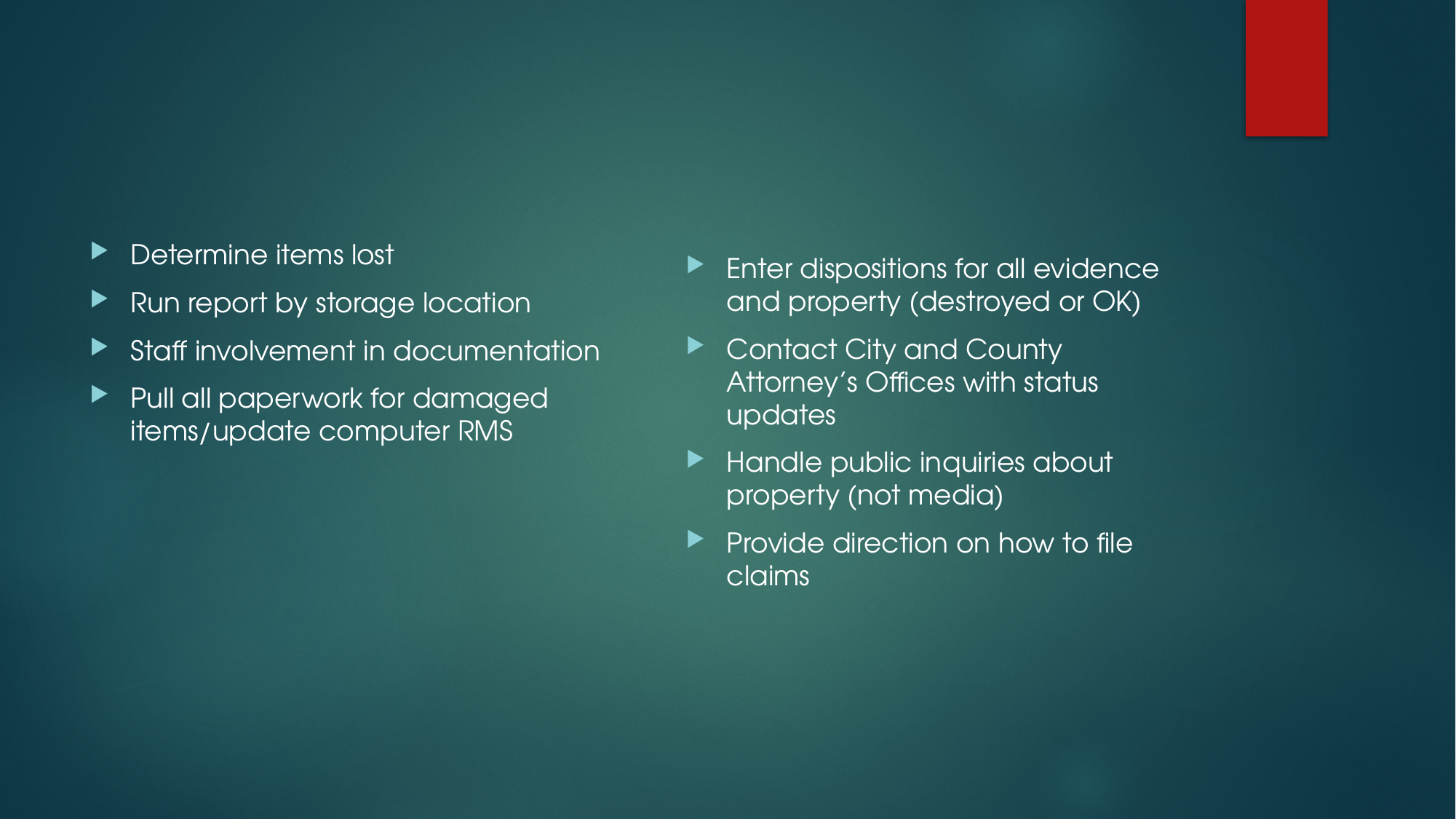

Determine items lost
Run report by storage location
Staff involvement in documentation
Pull all paperwork for damaged items/update computer RMS

Enter dispositions for all evidence and property (destroyed or OK)
Contact City and County Attorney’s Offices with status updates
Handle public inquiries about property (not media)
Provide direction on how to file claims